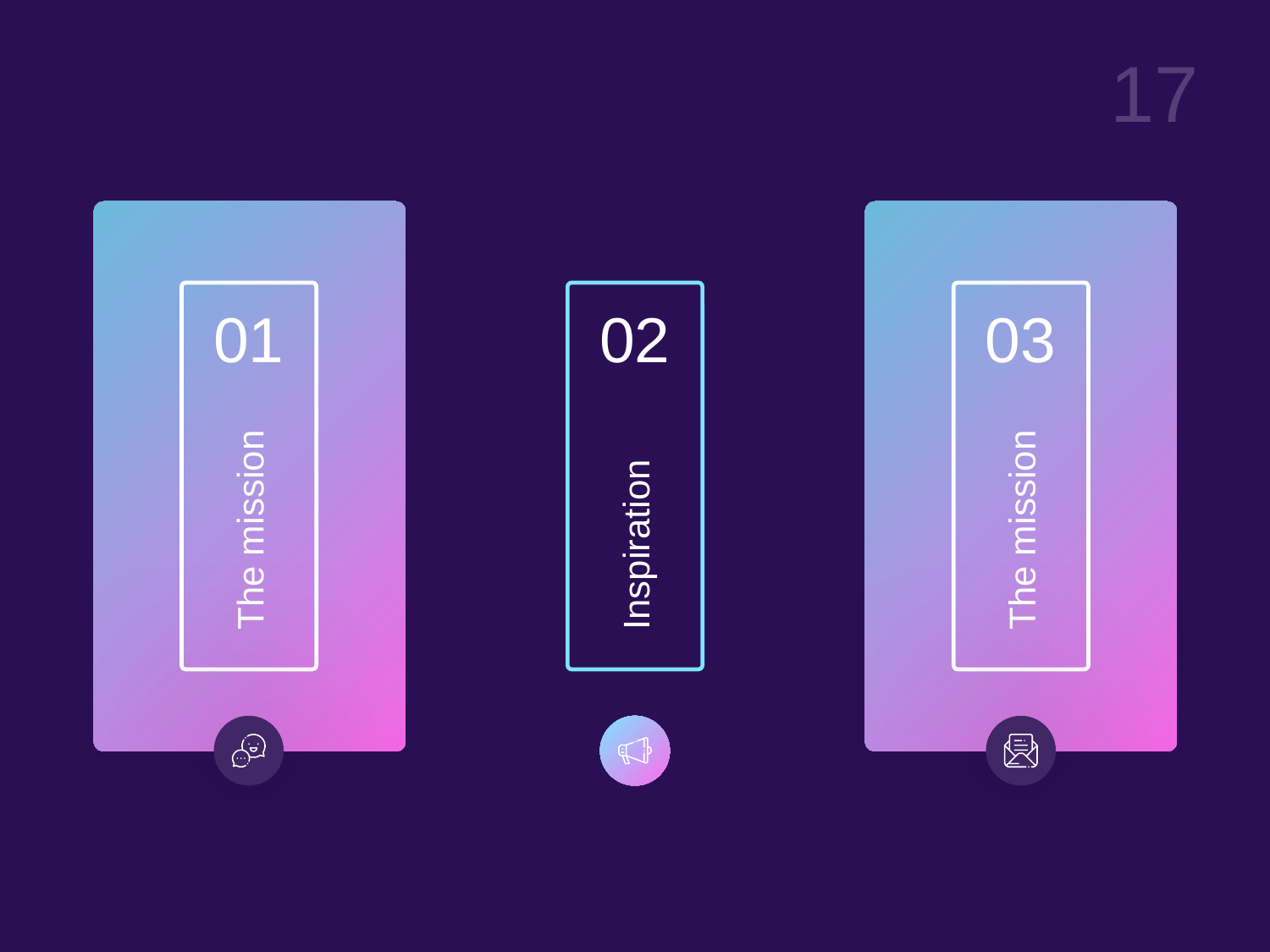

01
The mission

02
Inspiration

03
The mission